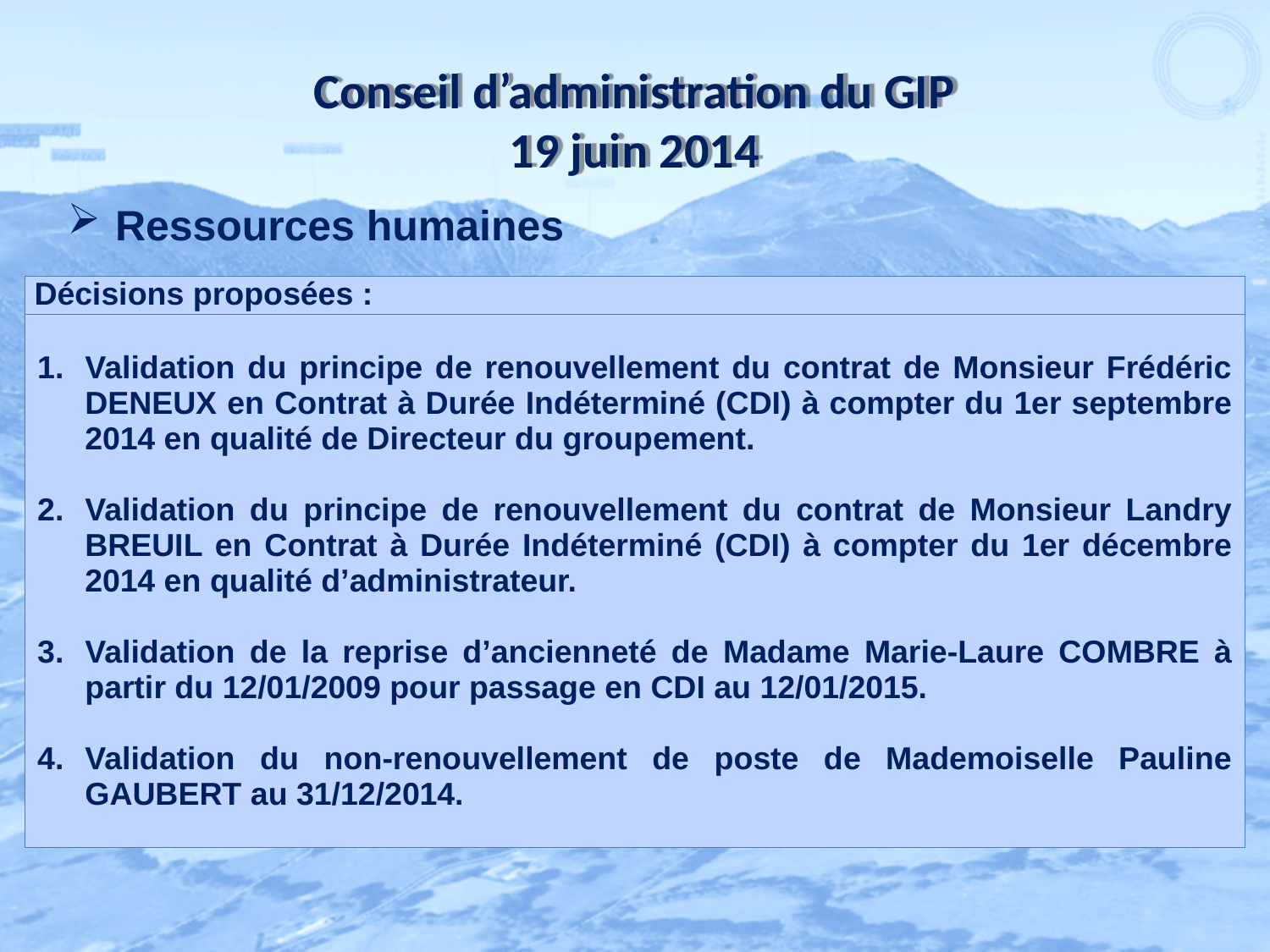

# Conseil d’administration du GIP 19 juin 2014
Ressources humaines
| Décisions proposées : |
| --- |
| Validation du principe de renouvellement du contrat de Monsieur Frédéric DENEUX en Contrat à Durée Indéterminé (CDI) à compter du 1er septembre 2014 en qualité de Directeur du groupement. Validation du principe de renouvellement du contrat de Monsieur Landry BREUIL en Contrat à Durée Indéterminé (CDI) à compter du 1er décembre 2014 en qualité d’administrateur. Validation de la reprise d’ancienneté de Madame Marie-Laure COMBRE à partir du 12/01/2009 pour passage en CDI au 12/01/2015. Validation du non-renouvellement de poste de Mademoiselle Pauline GAUBERT au 31/12/2014. |